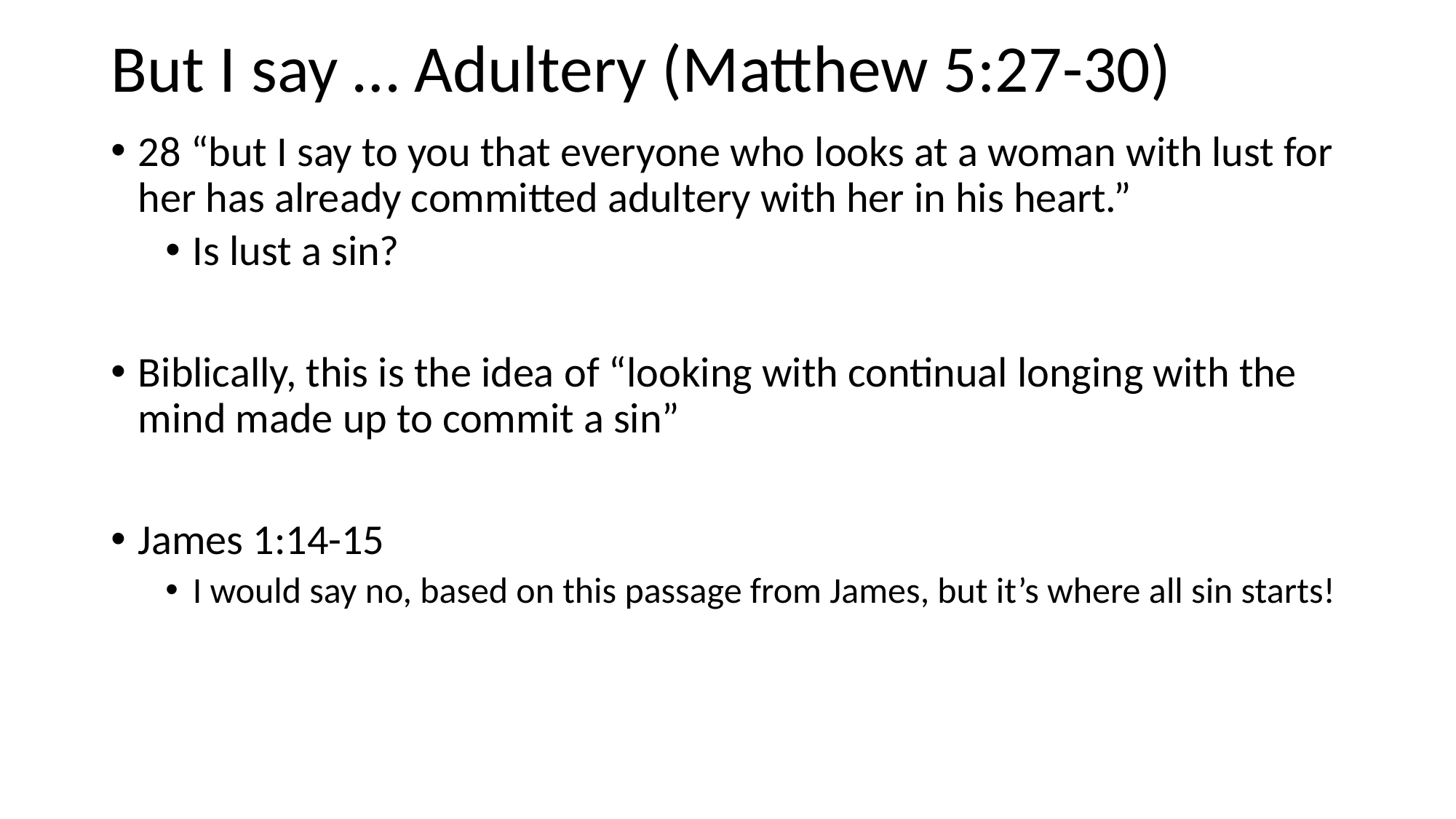

# But I say … Adultery (Matthew 5:27-30)
28 “but I say to you that everyone who looks at a woman with lust for her has already committed adultery with her in his heart.”
Is lust a sin?

Biblically, this is the idea of “looking with continual longing with the mind made up to commit a sin”

James 1:14-15
I would say no, based on this passage from James, but it’s where all sin starts!